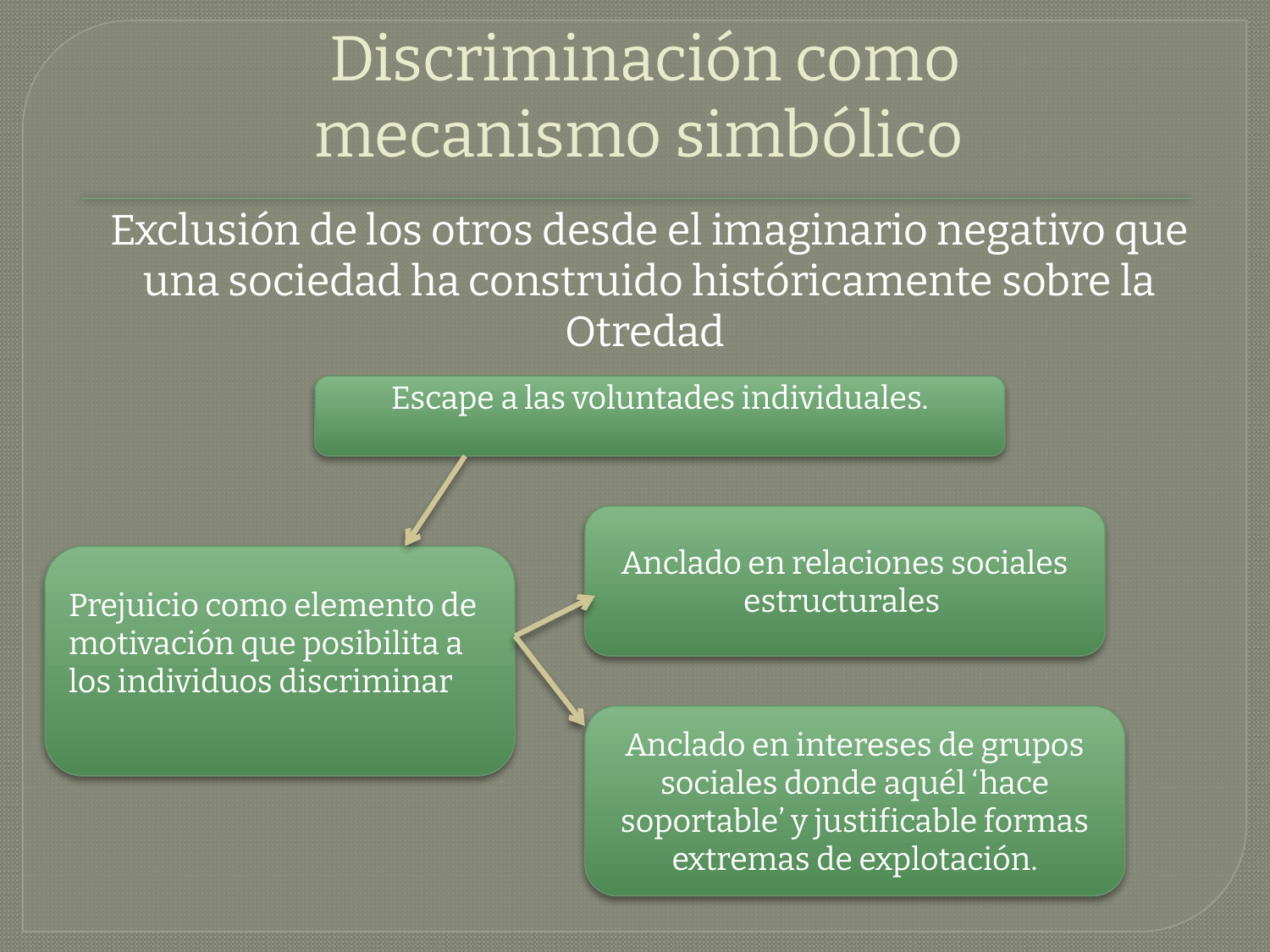

# Discriminación como mecanismo simbólico
Exclusión de los otros desde el imaginario negativo que una sociedad ha construido históricamente sobre la Otredad
Escape a las voluntades individuales.

Anclado en relaciones sociales estructurales
Prejuicio como elemento de motivación que posibilita a los individuos discriminar

Anclado en intereses de grupos sociales donde aquél ‘hace soportable’ y justificable formas extremas de explotación.